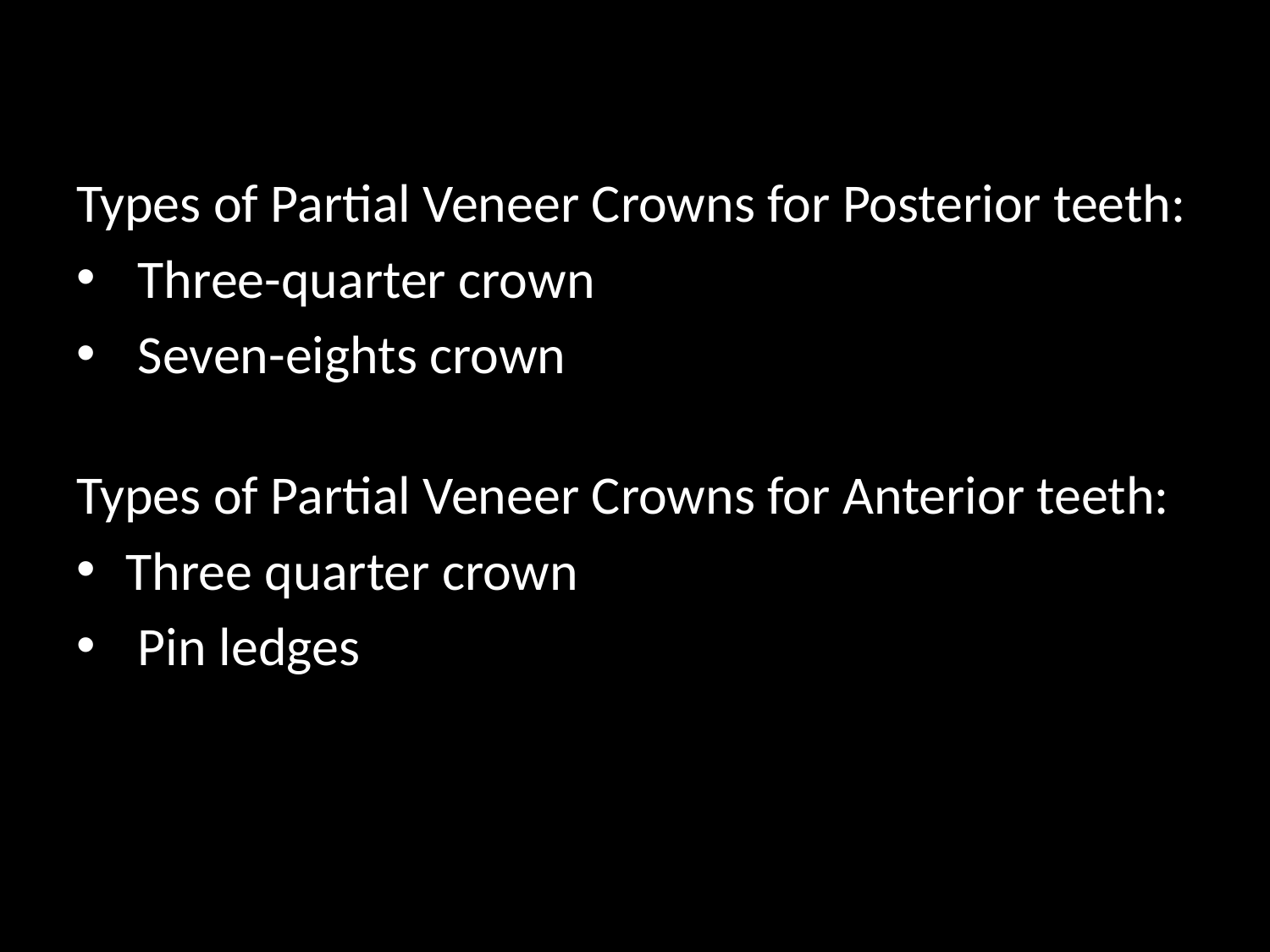

Types of Partial Veneer Crowns for Posterior teeth:
 Three-quarter crown
 Seven-eights crown
Types of Partial Veneer Crowns for Anterior teeth:
Three quarter crown
 Pin ledges